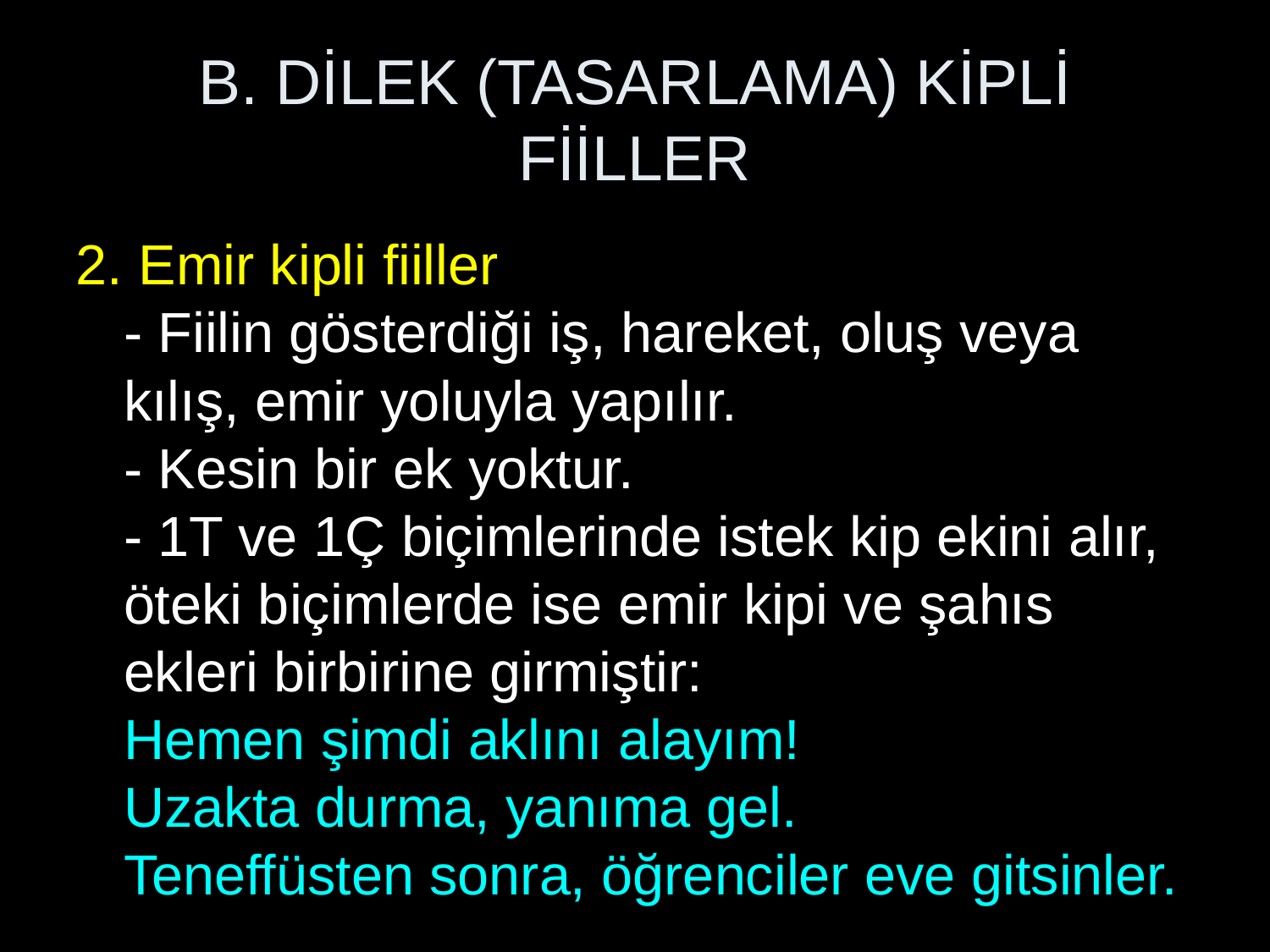

# B. DİLEK (TASARLAMA) KİPLİ FİİLLER
2. Emir kipli fiiller
- Fiilin gösterdiği iş, hareket, oluş veya kılış, emir yoluyla yapılır.
- Kesin bir ek yoktur.
- 1T ve 1Ç biçimlerinde istek kip ekini alır, öteki biçimlerde ise emir kipi ve şahıs ekleri birbirine girmiştir:
Hemen şimdi aklını alayım!
Uzakta durma, yanıma gel.
Teneffüsten sonra, öğrenciler eve gitsinler.